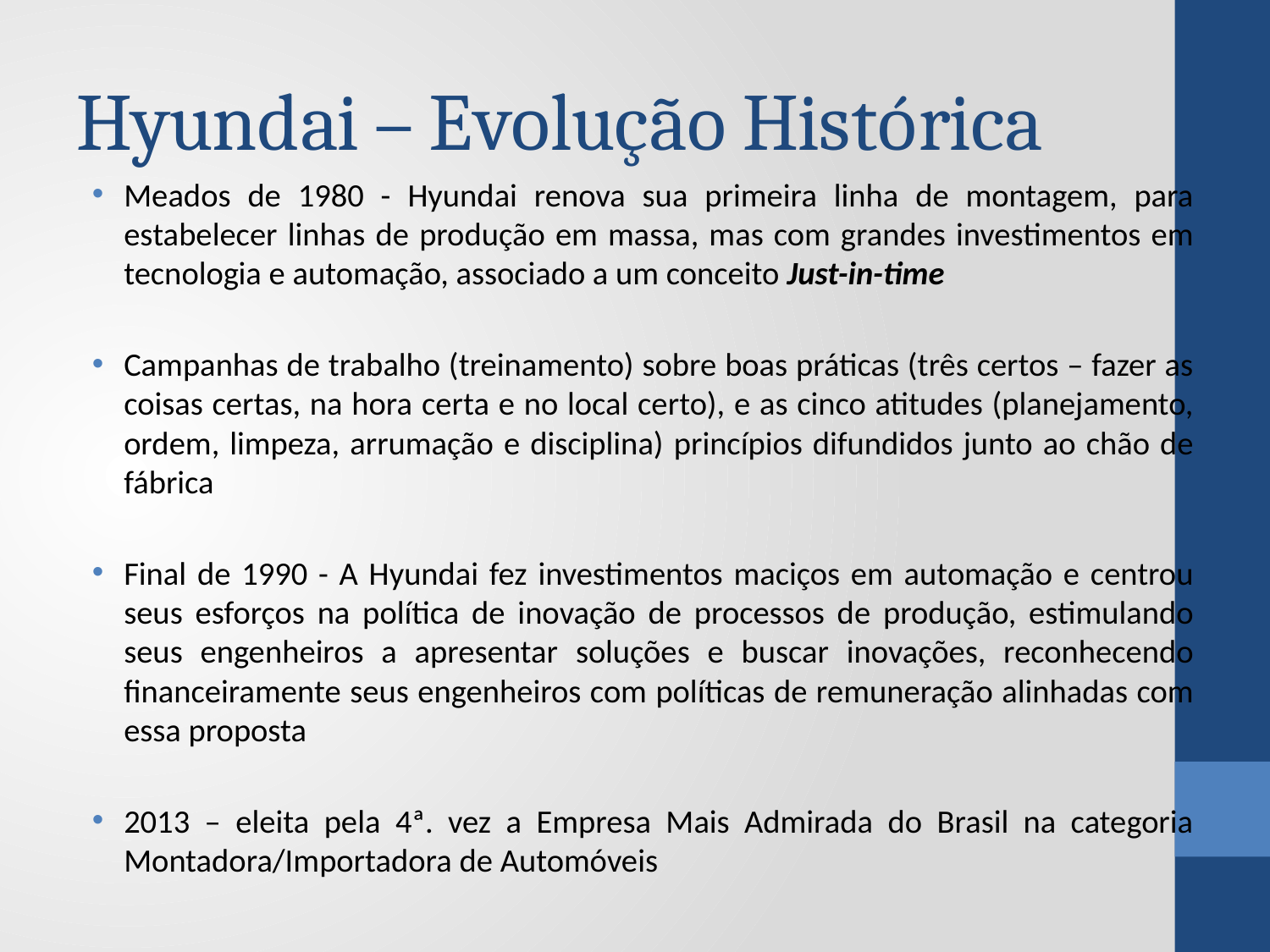

# Hyundai – Evolução Histórica
Meados de 1980 - Hyundai renova sua primeira linha de montagem, para estabelecer linhas de produção em massa, mas com grandes investimentos em tecnologia e automação, associado a um conceito Just-in-time

Campanhas de trabalho (treinamento) sobre boas práticas (três certos – fazer as coisas certas, na hora certa e no local certo), e as cinco atitudes (planejamento, ordem, limpeza, arrumação e disciplina) princípios difundidos junto ao chão de fábrica

Final de 1990 - A Hyundai fez investimentos maciços em automação e centrou seus esforços na política de inovação de processos de produção, estimulando seus engenheiros a apresentar soluções e buscar inovações, reconhecendo financeiramente seus engenheiros com políticas de remuneração alinhadas com essa proposta

2013 – eleita pela 4ª. vez a Empresa Mais Admirada do Brasil na categoria Montadora/Importadora de Automóveis